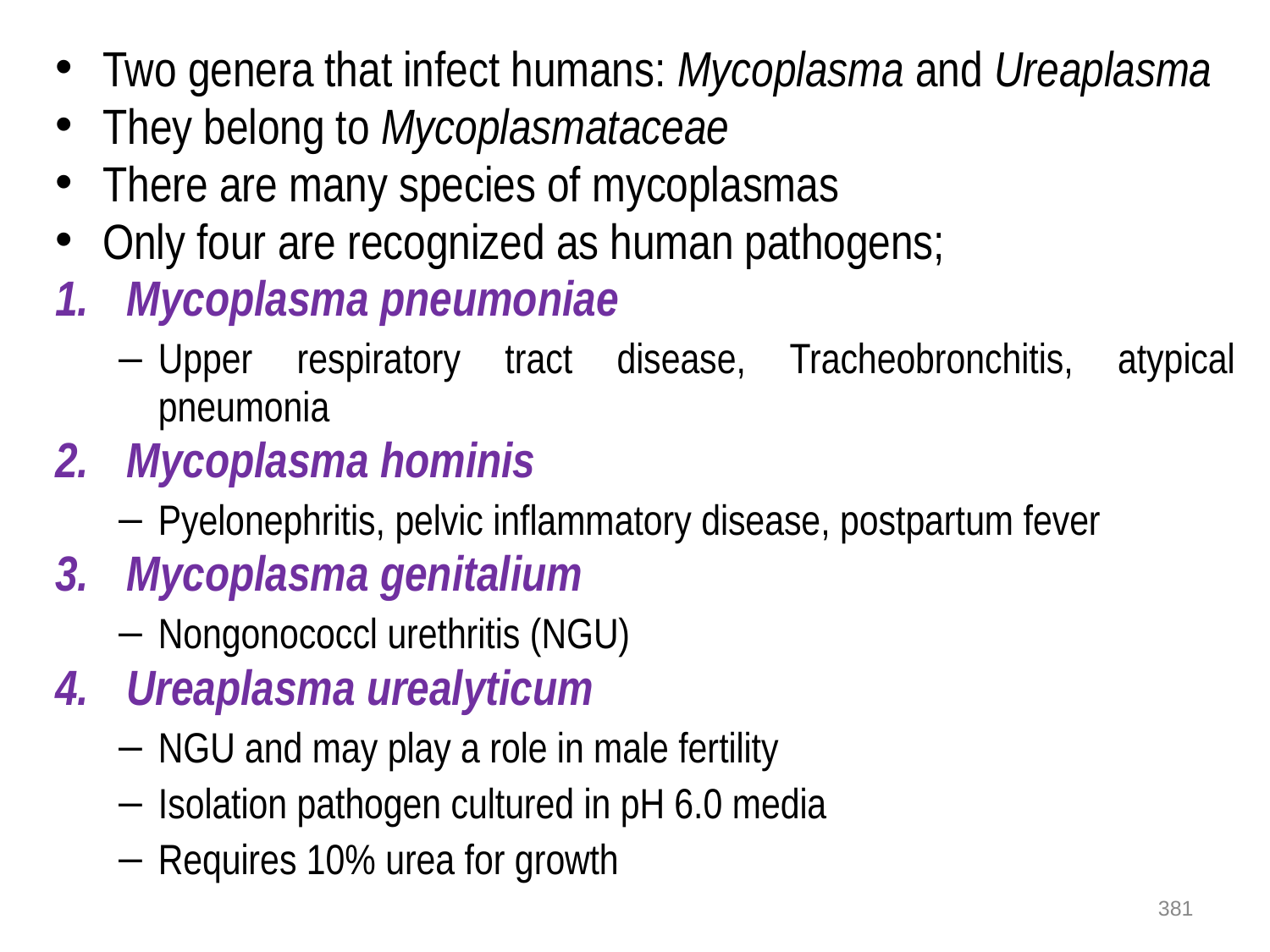

Two genera that infect humans: Mycoplasma and Ureaplasma
They belong to Mycoplasmataceae
There are many species of mycoplasmas
Only four are recognized as human pathogens;
Mycoplasma pneumoniae
Upper respiratory tract disease, Tracheobronchitis, atypical pneumonia
Mycoplasma hominis
Pyelonephritis, pelvic inflammatory disease, postpartum fever
Mycoplasma genitalium
Nongonococcl urethritis (NGU)
Ureaplasma urealyticum
NGU and may play a role in male fertility
Isolation pathogen cultured in pH 6.0 media
Requires 10% urea for growth

381